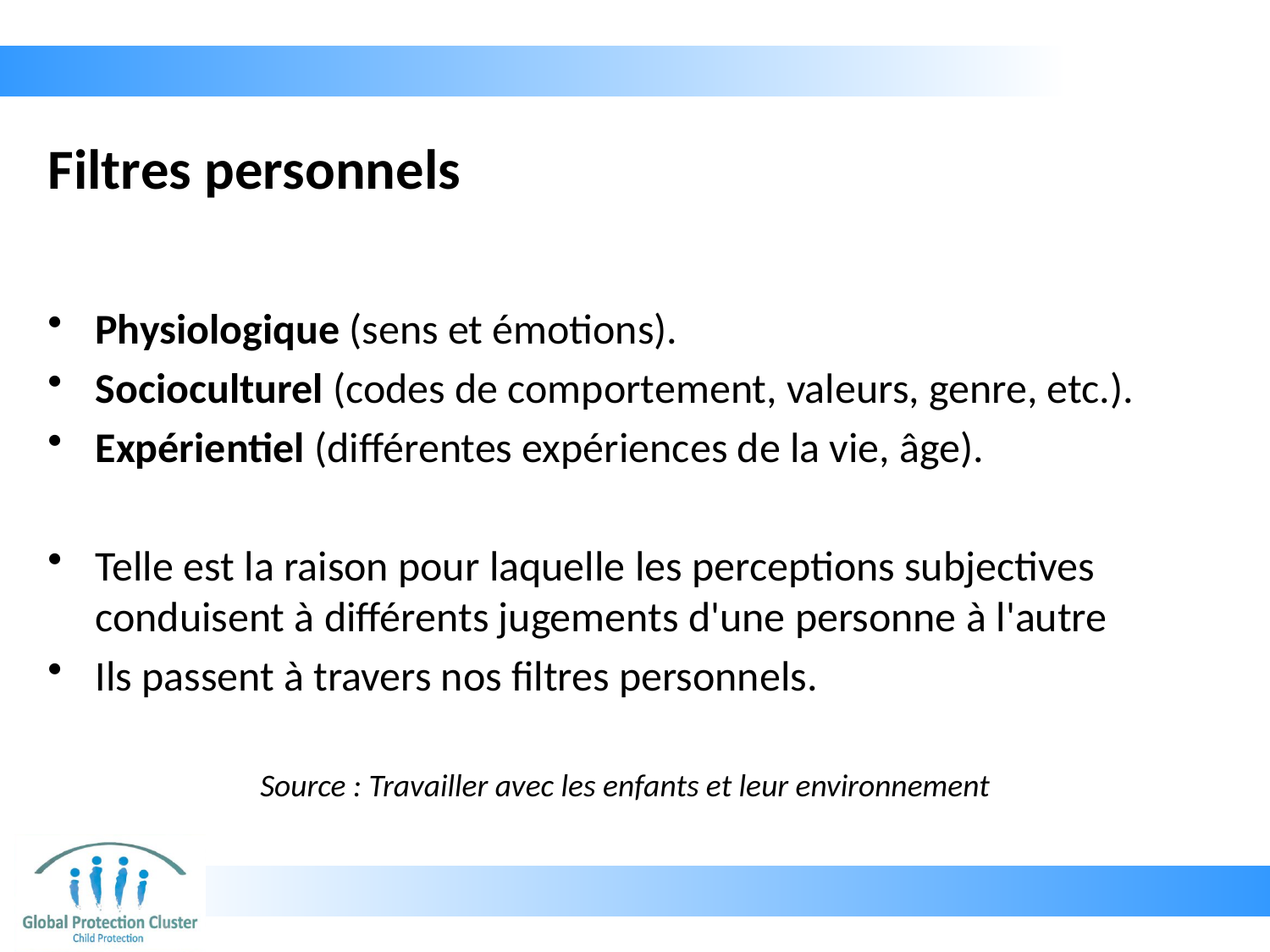

# Filtres personnels

Physiologique (sens et émotions).
Socioculturel (codes de comportement, valeurs, genre, etc.).
Expérientiel (différentes expériences de la vie, âge).

Telle est la raison pour laquelle les perceptions subjectives conduisent à différents jugements d'une personne à l'autre
Ils passent à travers nos filtres personnels.

Source : Travailler avec les enfants et leur environnement